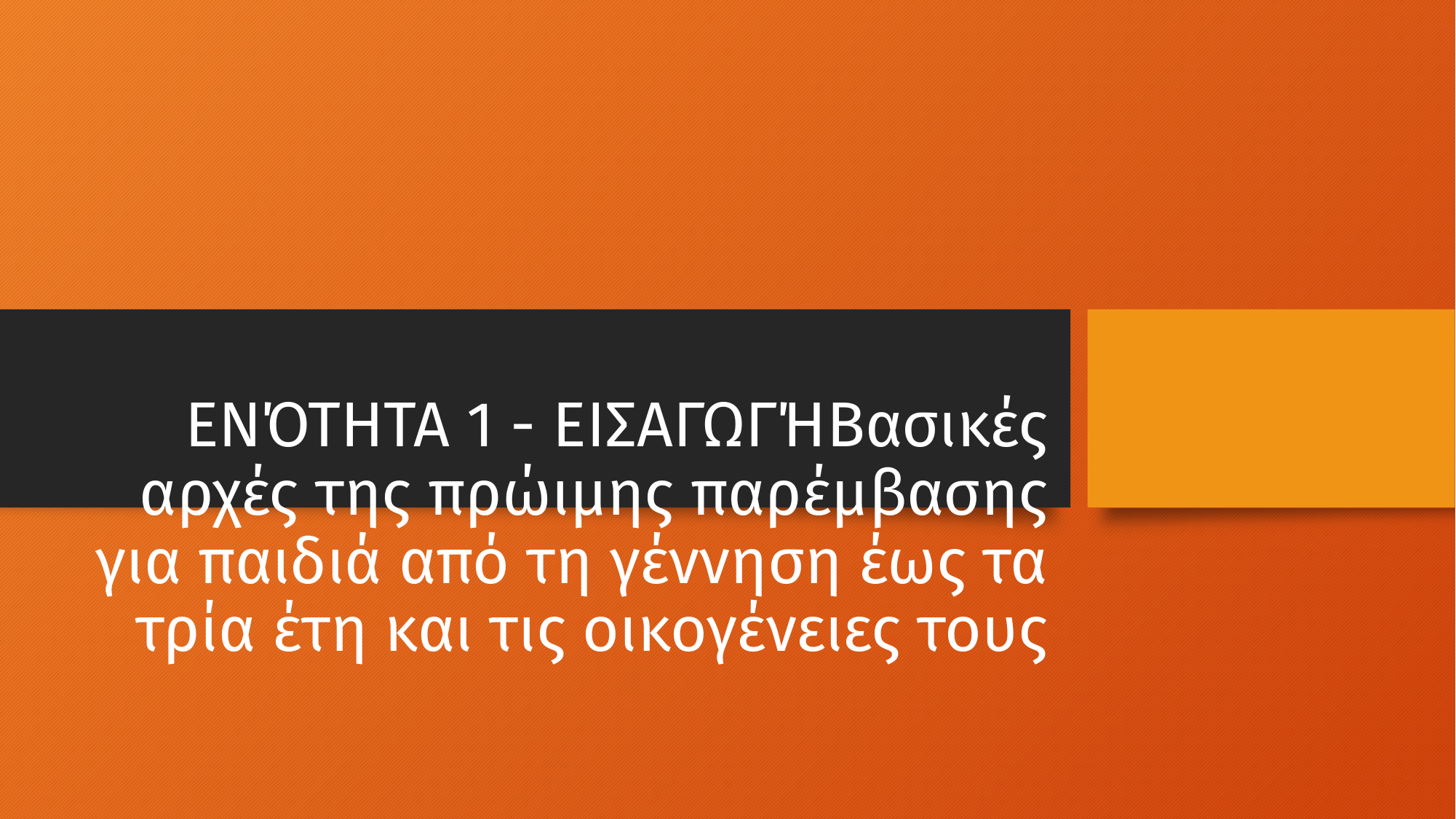

# ΕΝΌΤΗΤΑ 1 - ΕΙΣΑΓΩΓΉΒασικές αρχές της πρώιμης παρέμβασης για παιδιά από τη γέννηση έως τα τρία έτη και τις οικογένειες τους